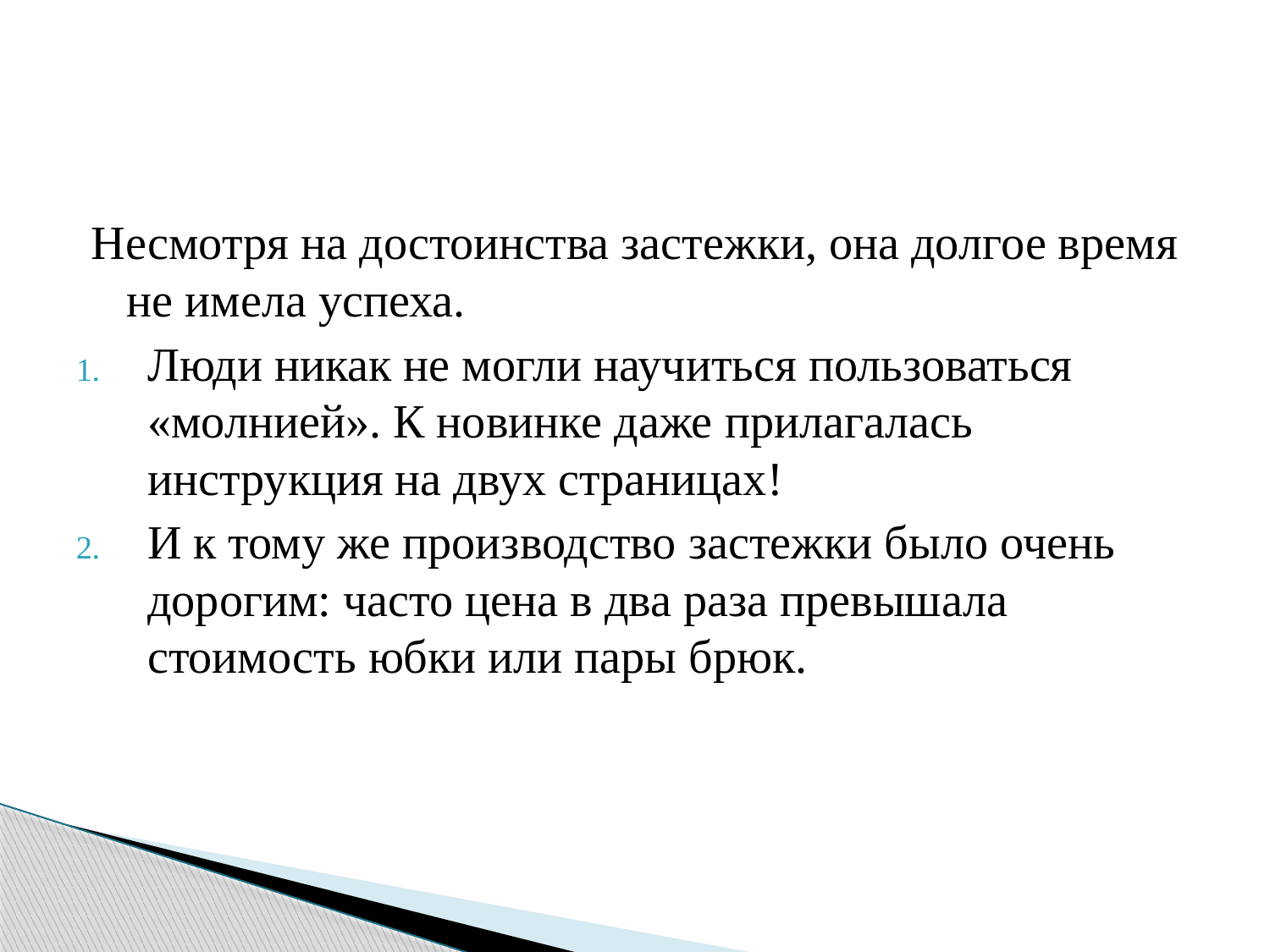

Несмотря на достоинства застежки, она долгое время не имела успеха.
Люди никак не могли научиться пользоваться «молнией». К новинке даже прилагалась инструкция на двух страницах!
И к тому же производство застежки было очень дорогим: часто цена в два раза превышала стоимость юбки или пары брюк.